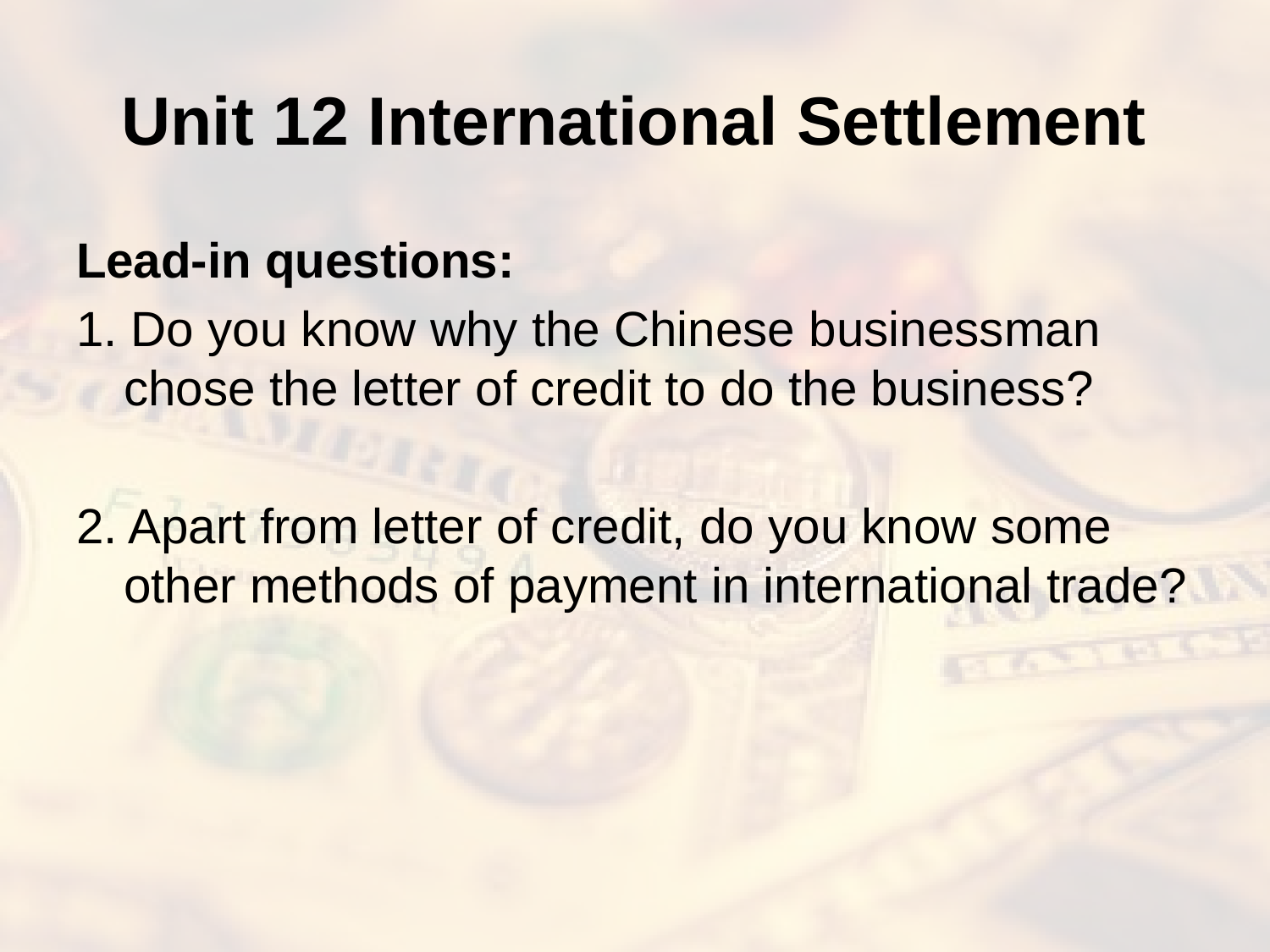

# Unit 12 International Settlement
Lead-in questions:
1. Do you know why the Chinese businessman chose the letter of credit to do the business?

2. Apart from letter of credit, do you know some other methods of payment in international trade?